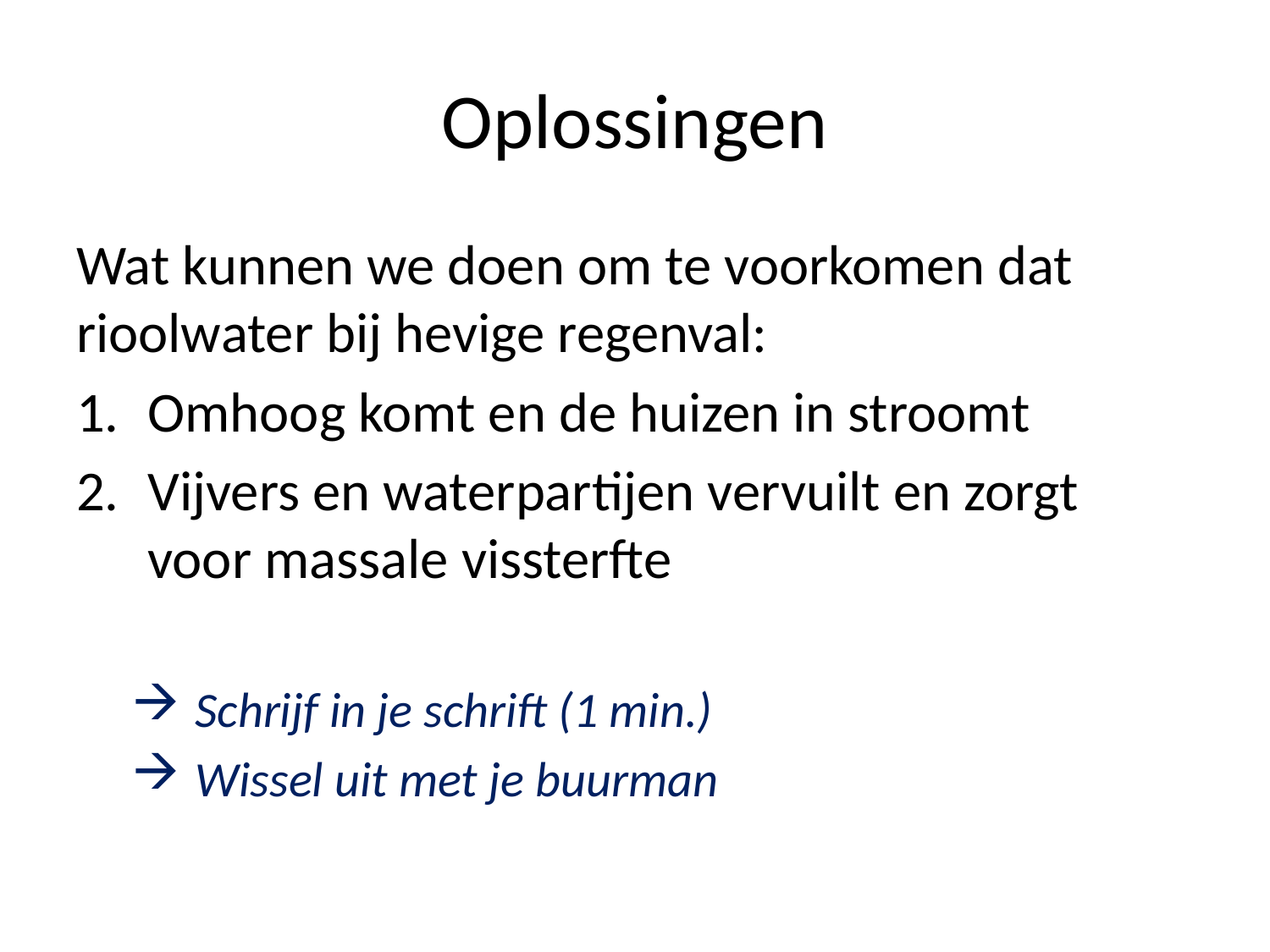

# Oplossingen
Wat kunnen we doen om te voorkomen dat rioolwater bij hevige regenval:
Omhoog komt en de huizen in stroomt
Vijvers en waterpartijen vervuilt en zorgt voor massale vissterfte

Schrijf in je schrift (1 min.)
Wissel uit met je buurman